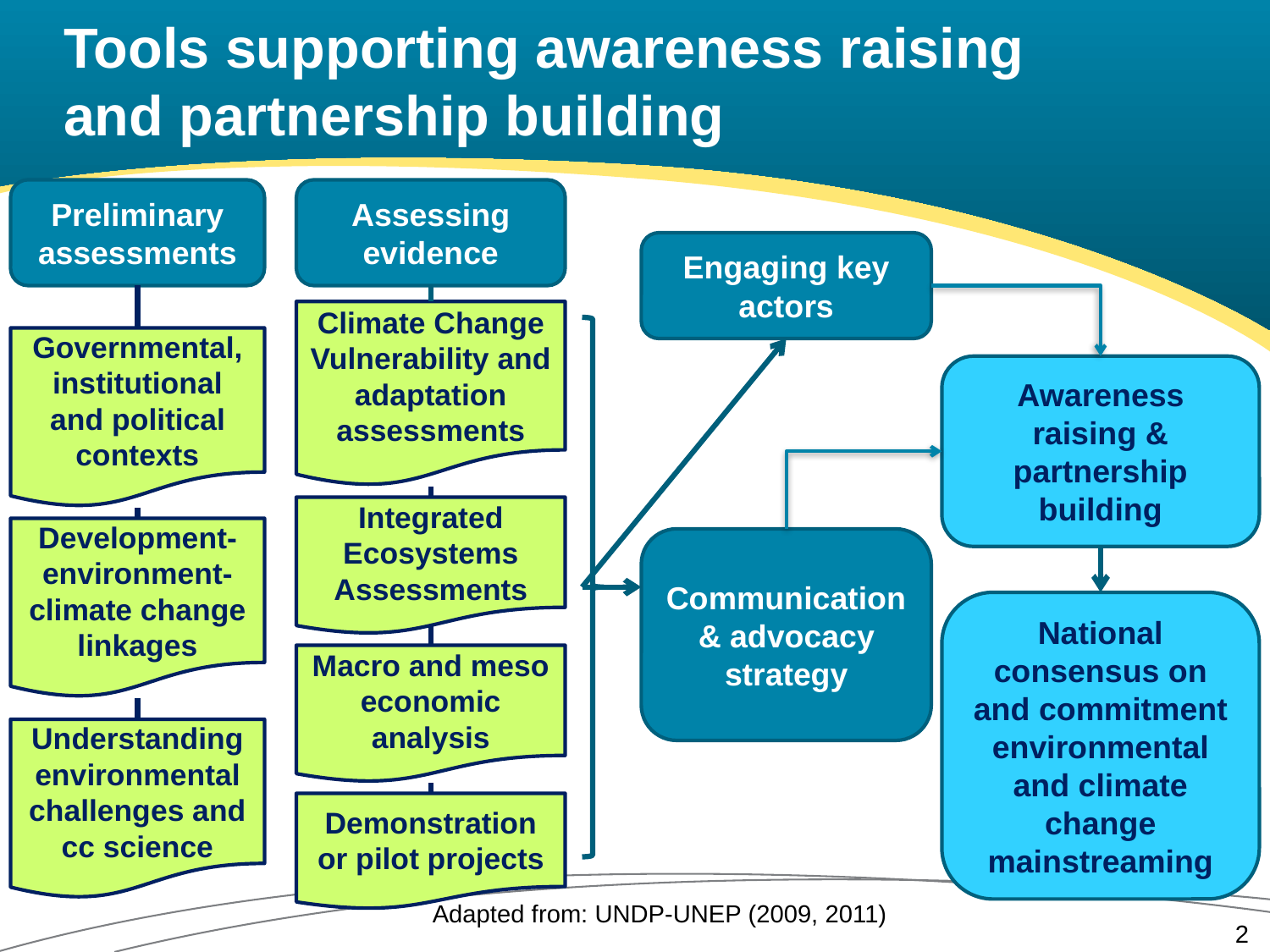

# Tools supporting awareness raising and partnership building
Preliminary assessments
Assessing evidence
Engaging key actors
Climate Change Vulnerability and adaptation assessments

Governmental, institutional and political contexts
Awareness raising & partnership building
Integrated Ecosystems Assessments
Development-environment-climate change linkages
Communication & advocacy strategy
National consensus on and commitment environmental and climate change mainstreaming
Macro and meso economic analysis
Understanding environmental challenges and cc science
Demonstration or pilot projects
Adapted from: UNDP-UNEP (2009, 2011)
2